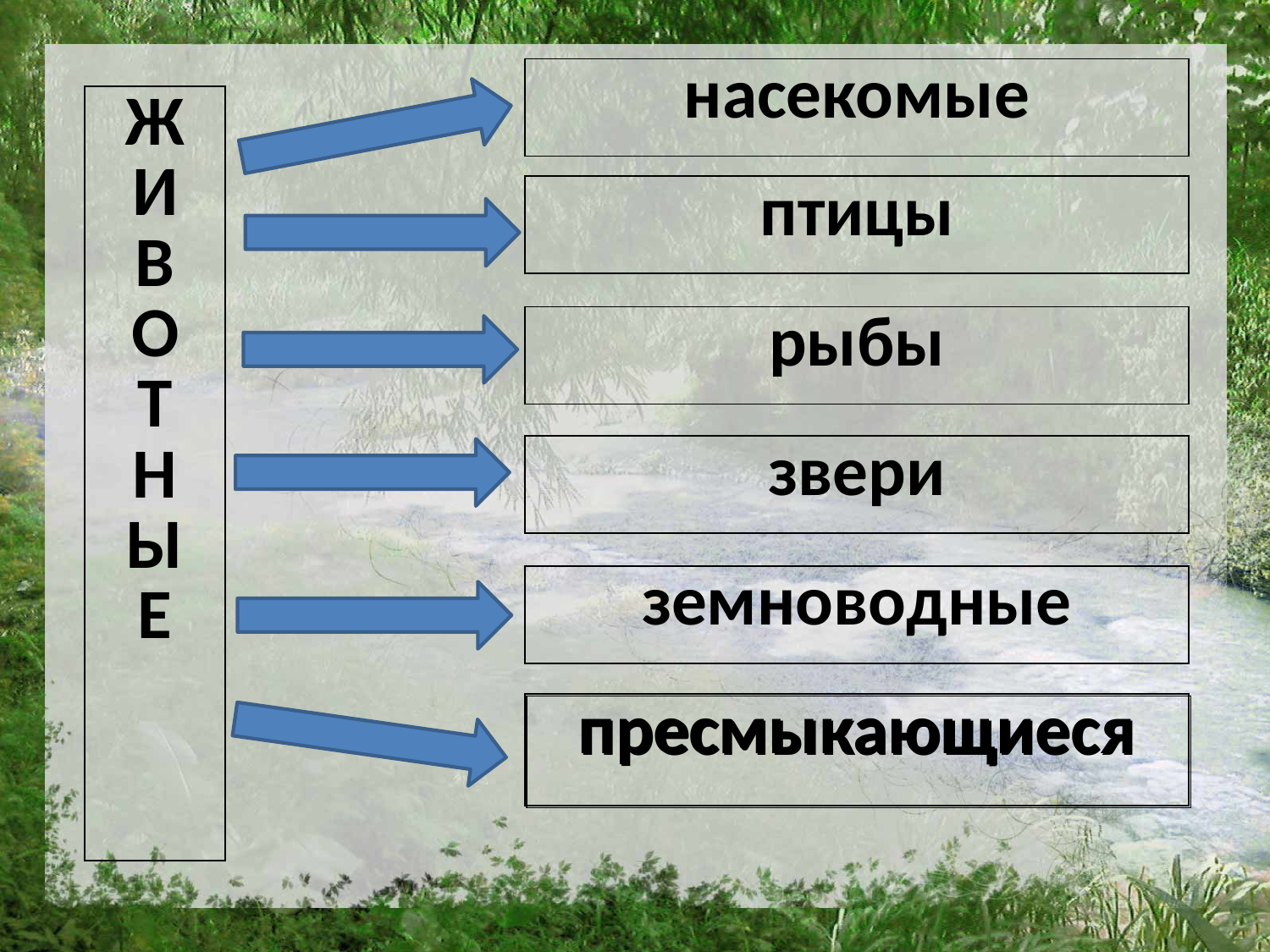

#
| насекомые |
| --- |
| Ж И В О Т Н Ы Е |
| --- |

| птицы |
| --- |

| рыбы |
| --- |

| звери |
| --- |

| земноводные |
| --- |

| пресмыкающиеся |
| --- |
| пресмыкающиеся |
| --- |